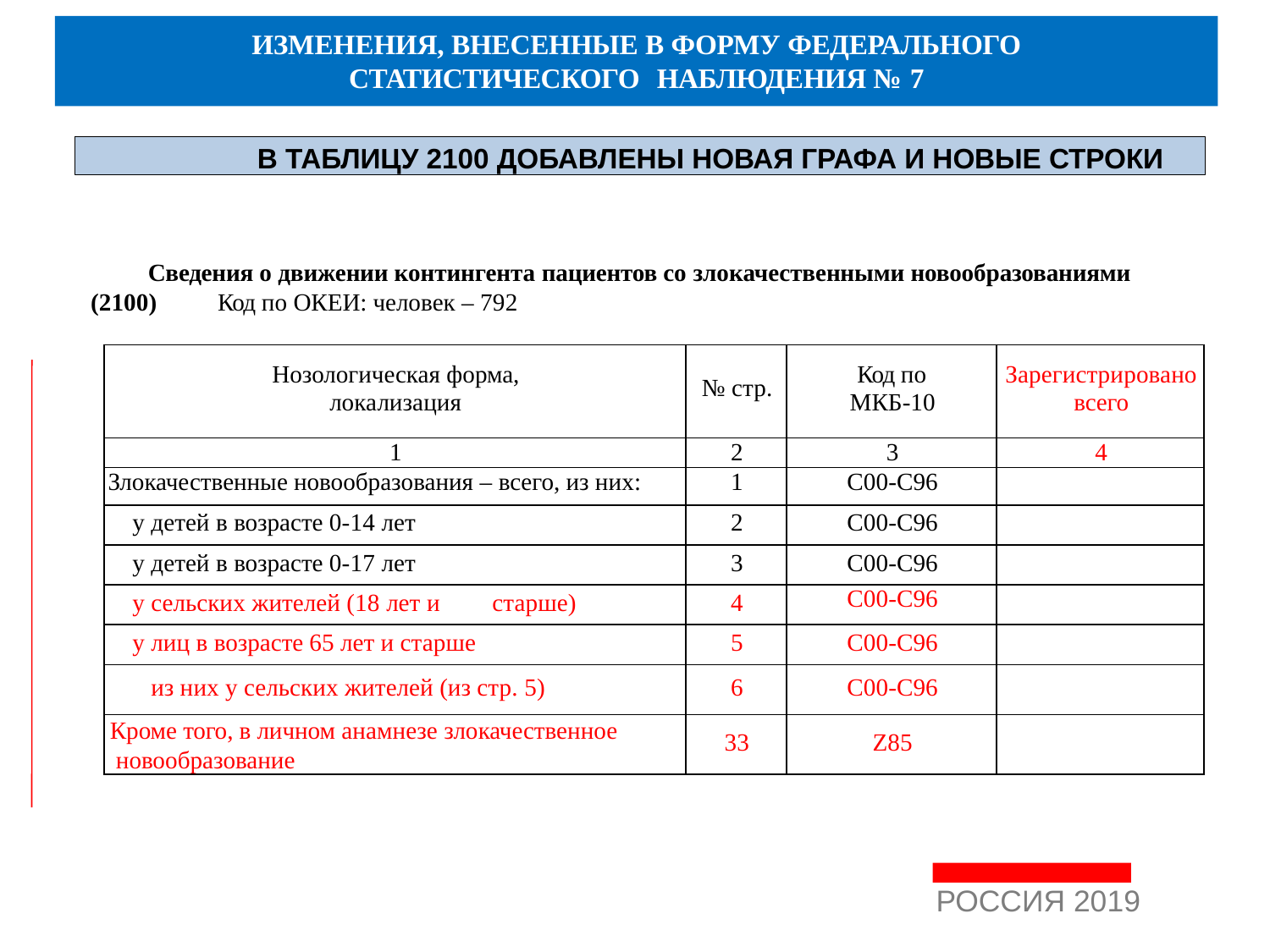

ИЗМЕНЕНИЯ, ВНЕСЕННЫЕ В ФОРМУ ФЕДЕРАЛЬНОГО
СТАТИСТИЧЕСКОГО	НАБЛЮДЕНИЯ № 7
В ТАБЛИЦУ 2100 ДОБАВЛЕНЫ НОВАЯ ГРАФА И НОВЫЕ СТРОКИ
Сведения о движении контингента пациентов со злокачественными новообразованиями  (2100)	Код по ОКЕИ: человек – 792
| Нозологическая форма, локализация | № стр. | Код по МКБ-10 | Зарегистрировано всего |
| --- | --- | --- | --- |
| 1 | 2 | 3 | 4 |
| Злокачественные новообразования – всего, из них: | 1 | С00-С96 |  |
| у детей в возрасте 0-14 лет | 2 | С00-С96 |  |
| у детей в возрасте 0-17 лет | 3 | С00-С96 |  |
| у сельских жителей (18 лет и старше) | 4 | С00-С96 |  |
| у лиц в возрасте 65 лет и старше | 5 | С00-С96 |  |
| из них у сельских жителей (из стр. 5) | 6 | С00-С96 |  |
| Кроме того, в личном анамнезе злокачественное новообразование | 33 | Z85 |  |

РОССИЯ 2019